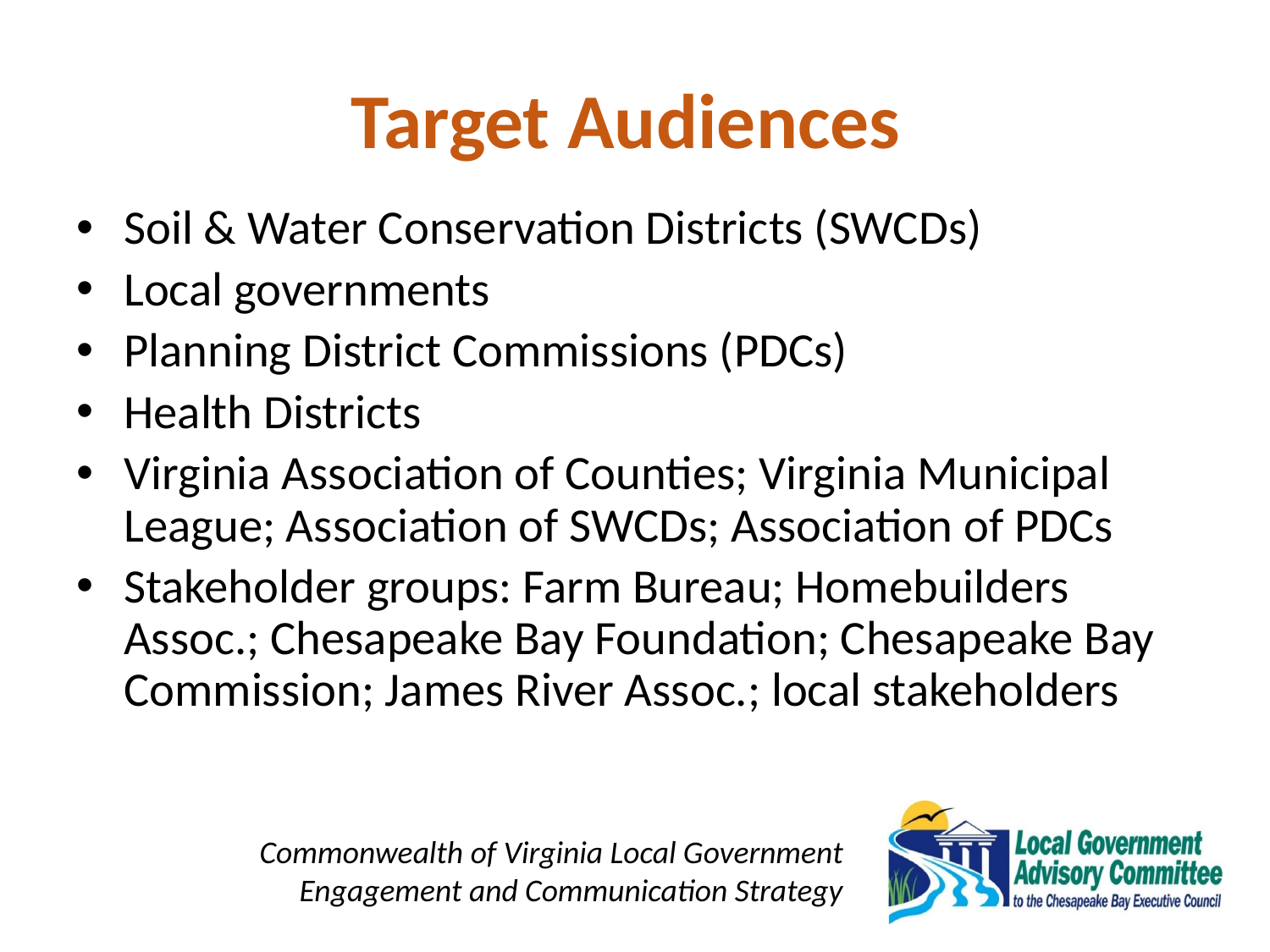

# Target Audiences
Soil & Water Conservation Districts (SWCDs)
Local governments
Planning District Commissions (PDCs)
Health Districts
Virginia Association of Counties; Virginia Municipal League; Association of SWCDs; Association of PDCs
Stakeholder groups: Farm Bureau; Homebuilders Assoc.; Chesapeake Bay Foundation; Chesapeake Bay Commission; James River Assoc.; local stakeholders
Commonwealth of Virginia Local Government
Engagement and Communication Strategy